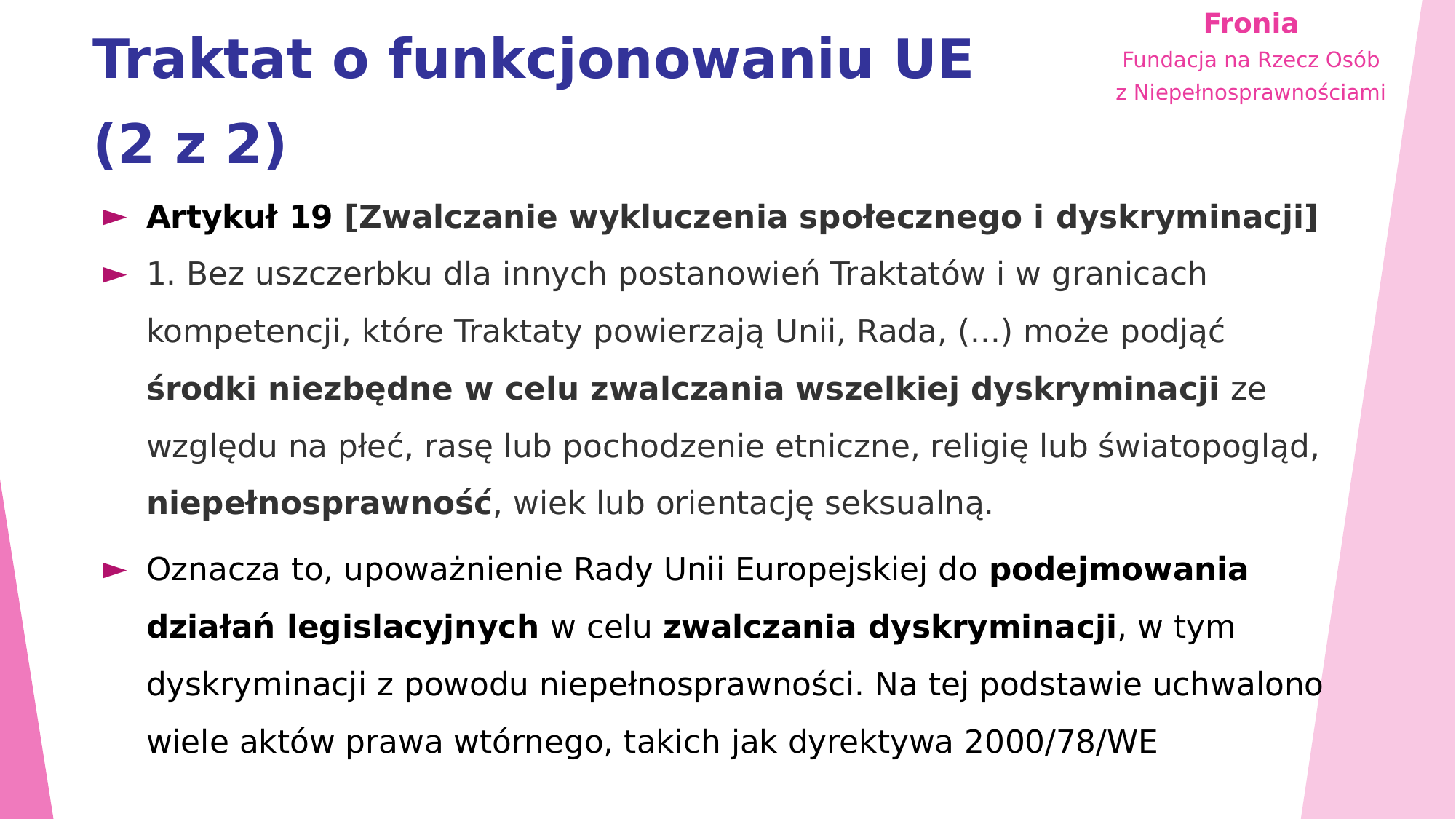

# Traktat o funkcjonowaniu UE (2 z 2)
Artykuł 19 [Zwalczanie wykluczenia społecznego i dyskryminacji]
1. Bez uszczerbku dla innych postanowień Traktatów i w granicach kompetencji, które Traktaty powierzają Unii, Rada, (...) może podjąć środki niezbędne w celu zwalczania wszelkiej dyskryminacji ze względu na płeć, rasę lub pochodzenie etniczne, religię lub światopogląd, niepełnosprawność, wiek lub orientację seksualną.
Oznacza to, upoważnienie Rady Unii Europejskiej do podejmowania działań legislacyjnych w celu zwalczania dyskryminacji, w tym dyskryminacji z powodu niepełnosprawności. Na tej podstawie uchwalono wiele aktów prawa wtórnego, takich jak dyrektywa 2000/78/WE